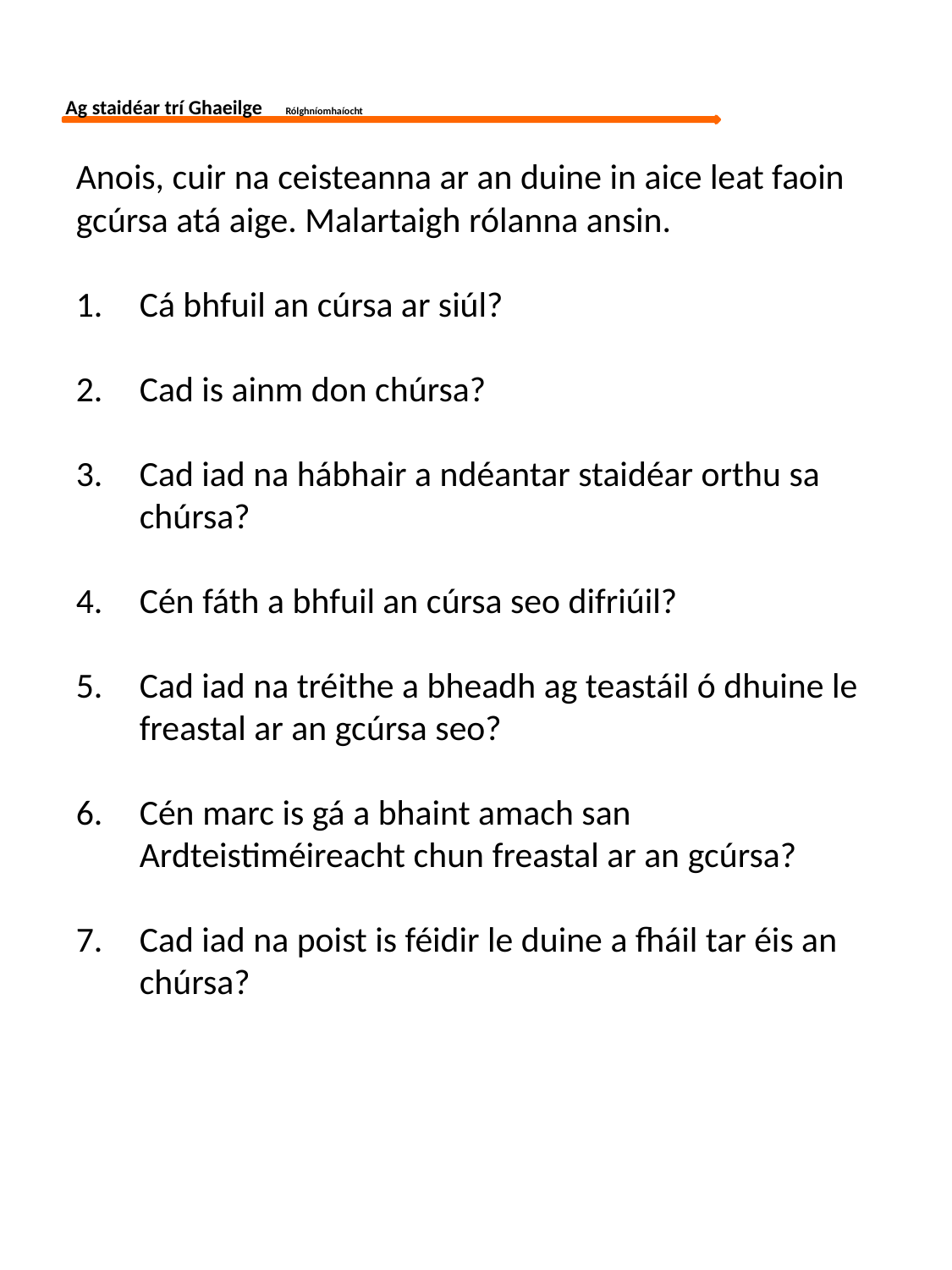

Ag staidéar trí Ghaeilge     Rólghníomhaíocht

Anois, cuir na ceisteanna ar an duine in aice leat faoin
gcúrsa atá aige. Malartaigh rólanna ansin.

Cá bhfuil an cúrsa ar siúl?

Cad is ainm don chúrsa?

Cad iad na hábhair a ndéantar staidéar orthu sa chúrsa?

Cén fáth a bhfuil an cúrsa seo difriúil?

Cad iad na tréithe a bheadh ag teastáil ó dhuine le freastal ar an gcúrsa seo?

Cén marc is gá a bhaint amach san Ardteistiméireacht chun freastal ar an gcúrsa?

Cad iad na poist is féidir le duine a fháil tar éis an chúrsa?